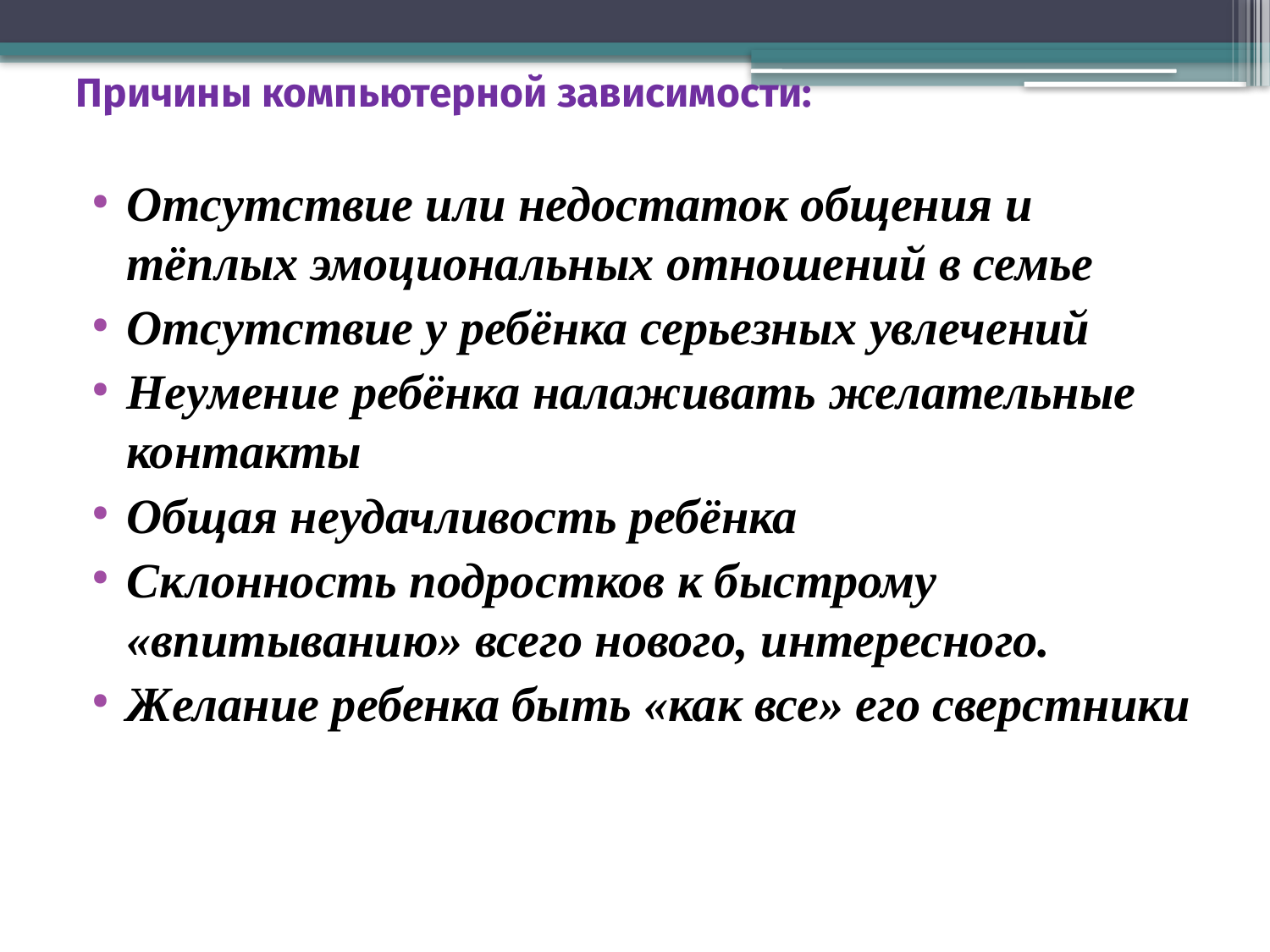

# Причины компьютерной зависимости:
Отсутствие или недостаток общения и тёплых эмоциональных отношений в семье
Отсутствие у ребёнка серьезных увлечений
Неумение ребёнка налаживать желательные контакты
Общая неудачливость ребёнка
Склонность подростков к быстрому «впитыванию» всего нового, интересного.
Желание ребенка быть «как все» его сверстники